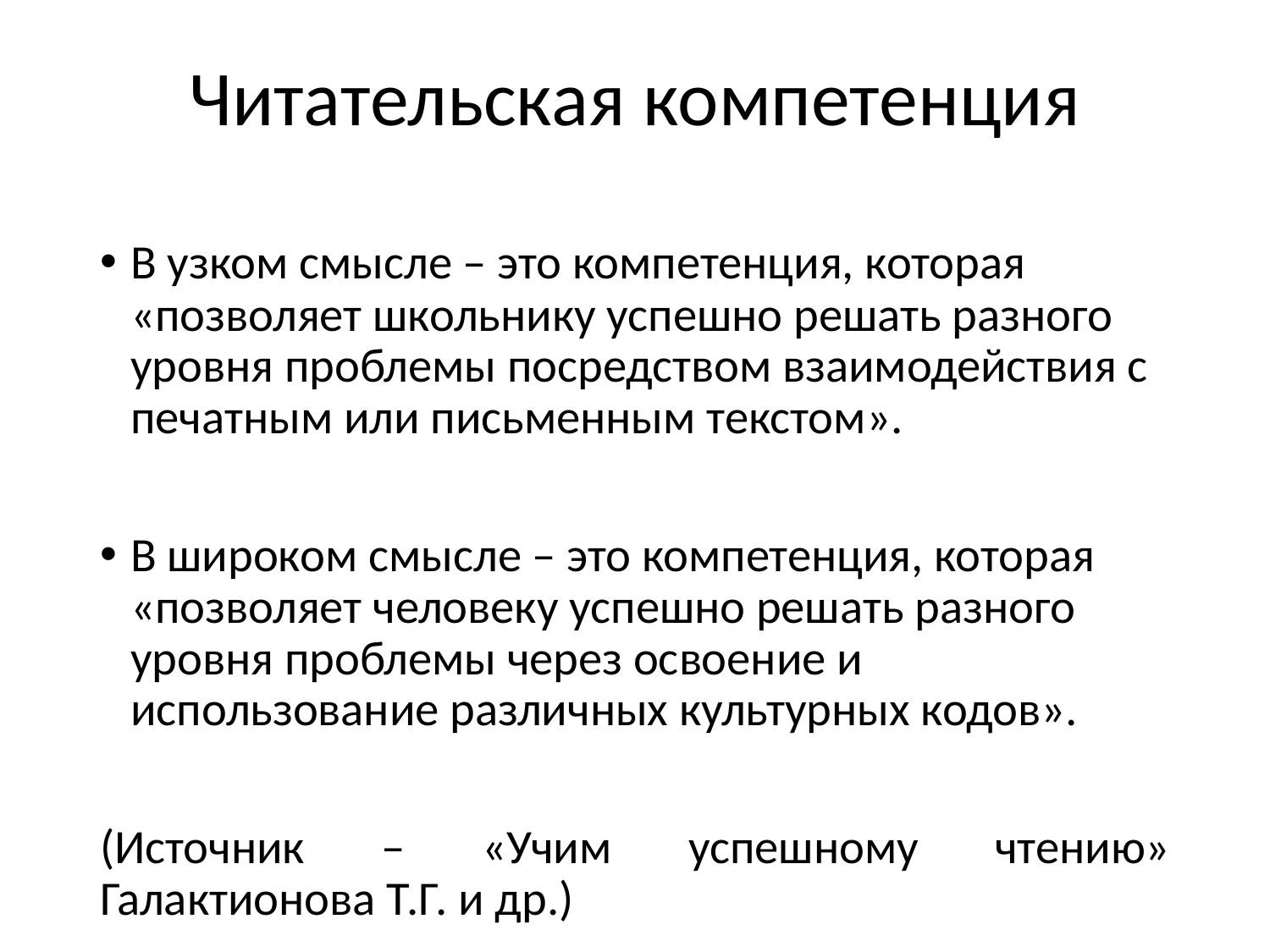

# Читательская компетенция
В узком смысле – это компетенция, которая «позволяет школьнику успешно решать разного уровня проблемы посредством взаимодействия с печатным или письменным текстом».

В широком смысле – это компетенция, которая «позволяет человеку успешно решать разного уровня проблемы через освоение и использование различных культурных кодов».

(Источник – «Учим успешному чтению» Галактионова Т.Г. и др.)